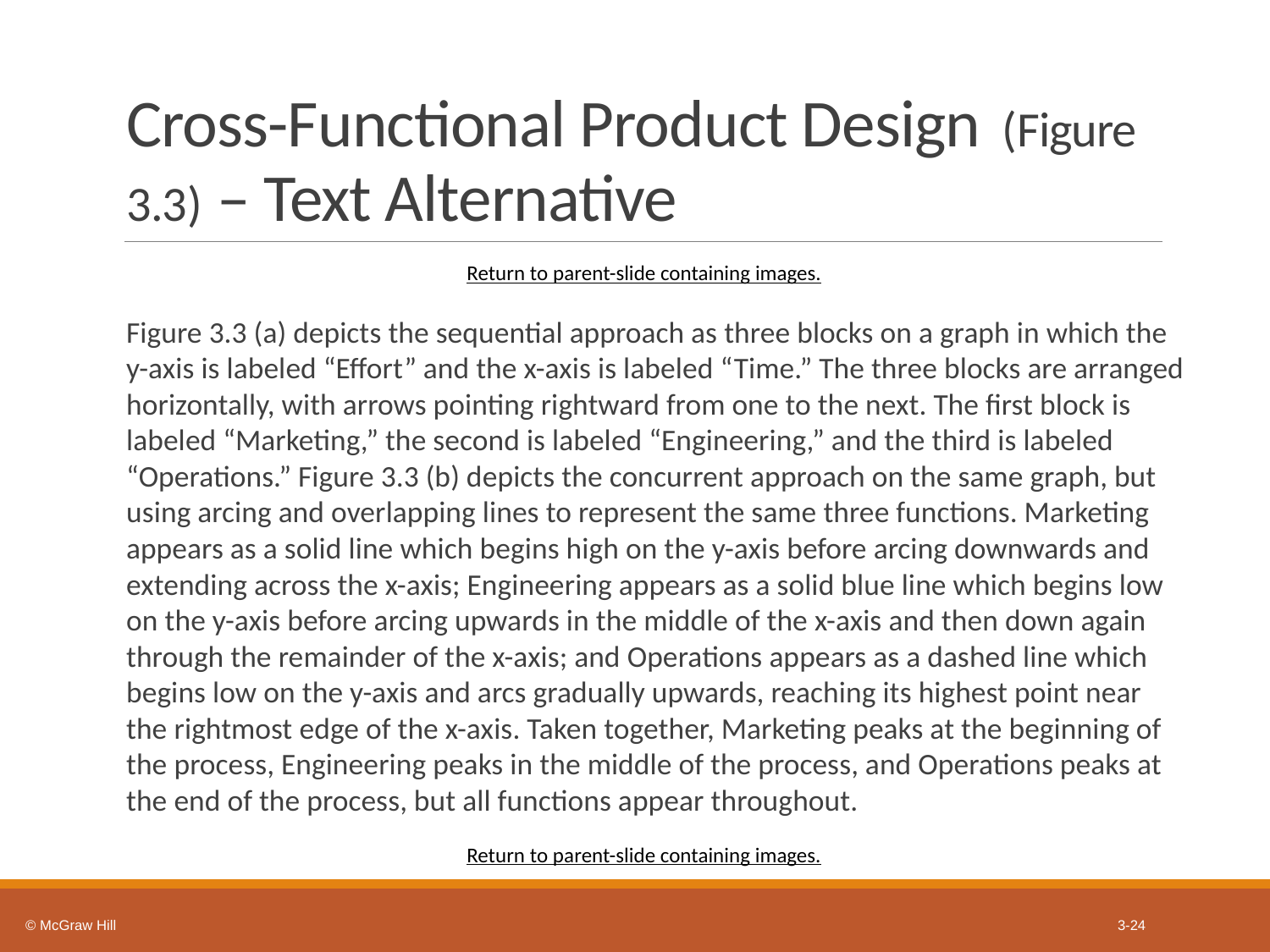

# Cross-Functional Product Design (Figure 3.3) – Text Alternative
Return to parent-slide containing images.
Figure 3.3 (a) depicts the sequential approach as three blocks on a graph in which the y-axis is labeled “Effort” and the x-axis is labeled “Time.” The three blocks are arranged horizontally, with arrows pointing rightward from one to the next. The first block is labeled “Marketing,” the second is labeled “Engineering,” and the third is labeled “Operations.” Figure 3.3 (b) depicts the concurrent approach on the same graph, but using arcing and overlapping lines to represent the same three functions. Marketing appears as a solid line which begins high on the y-axis before arcing downwards and extending across the x-axis; Engineering appears as a solid blue line which begins low on the y-axis before arcing upwards in the middle of the x-axis and then down again through the remainder of the x-axis; and Operations appears as a dashed line which begins low on the y-axis and arcs gradually upwards, reaching its highest point near the rightmost edge of the x-axis. Taken together, Marketing peaks at the beginning of the process, Engineering peaks in the middle of the process, and Operations peaks at the end of the process, but all functions appear throughout.
Return to parent-slide containing images.